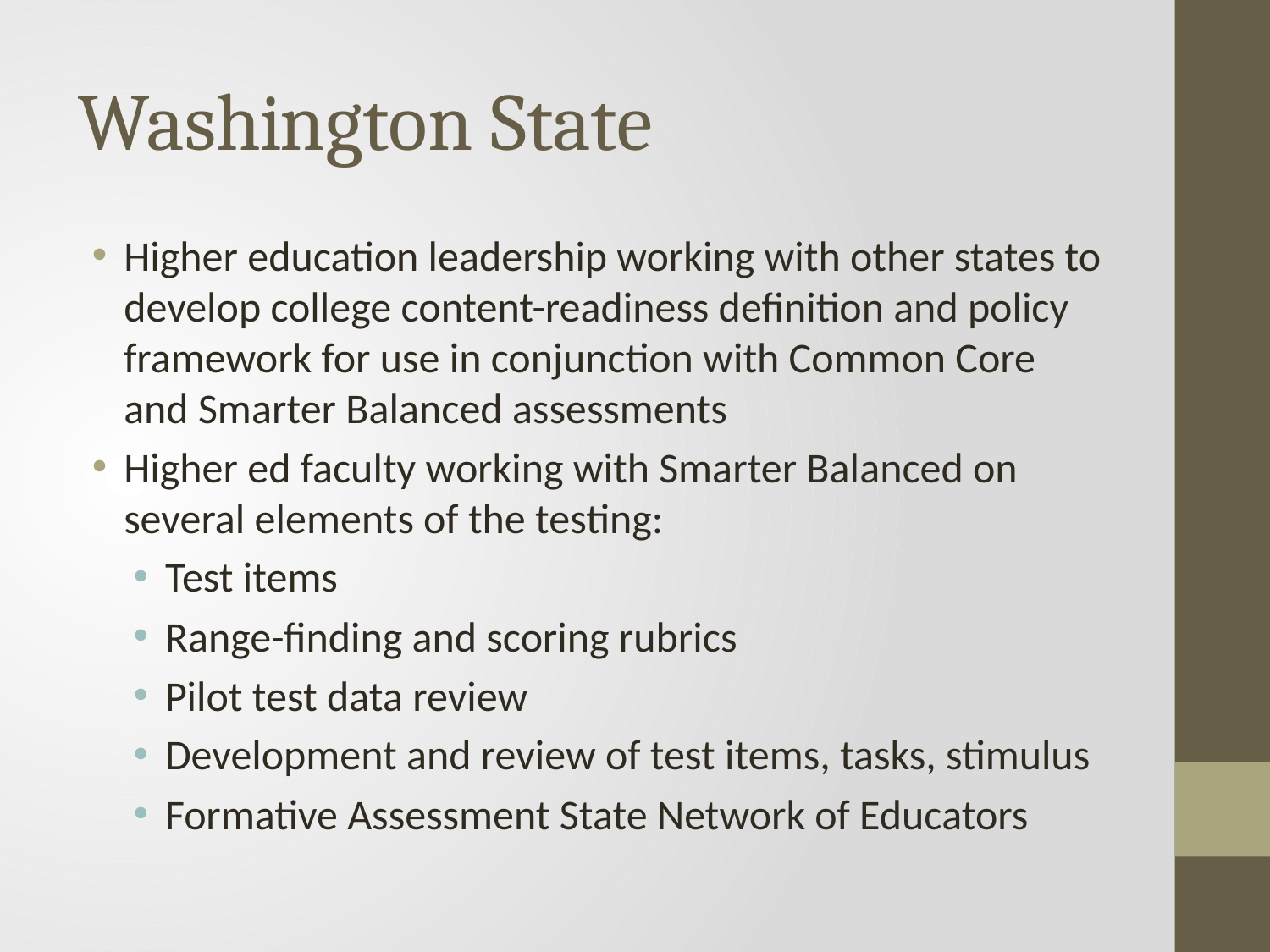

# Washington State
Higher education leadership working with other states to develop college content-readiness definition and policy framework for use in conjunction with Common Core and Smarter Balanced assessments
Higher ed faculty working with Smarter Balanced on several elements of the testing:
Test items
Range-finding and scoring rubrics
Pilot test data review
Development and review of test items, tasks, stimulus
Formative Assessment State Network of Educators